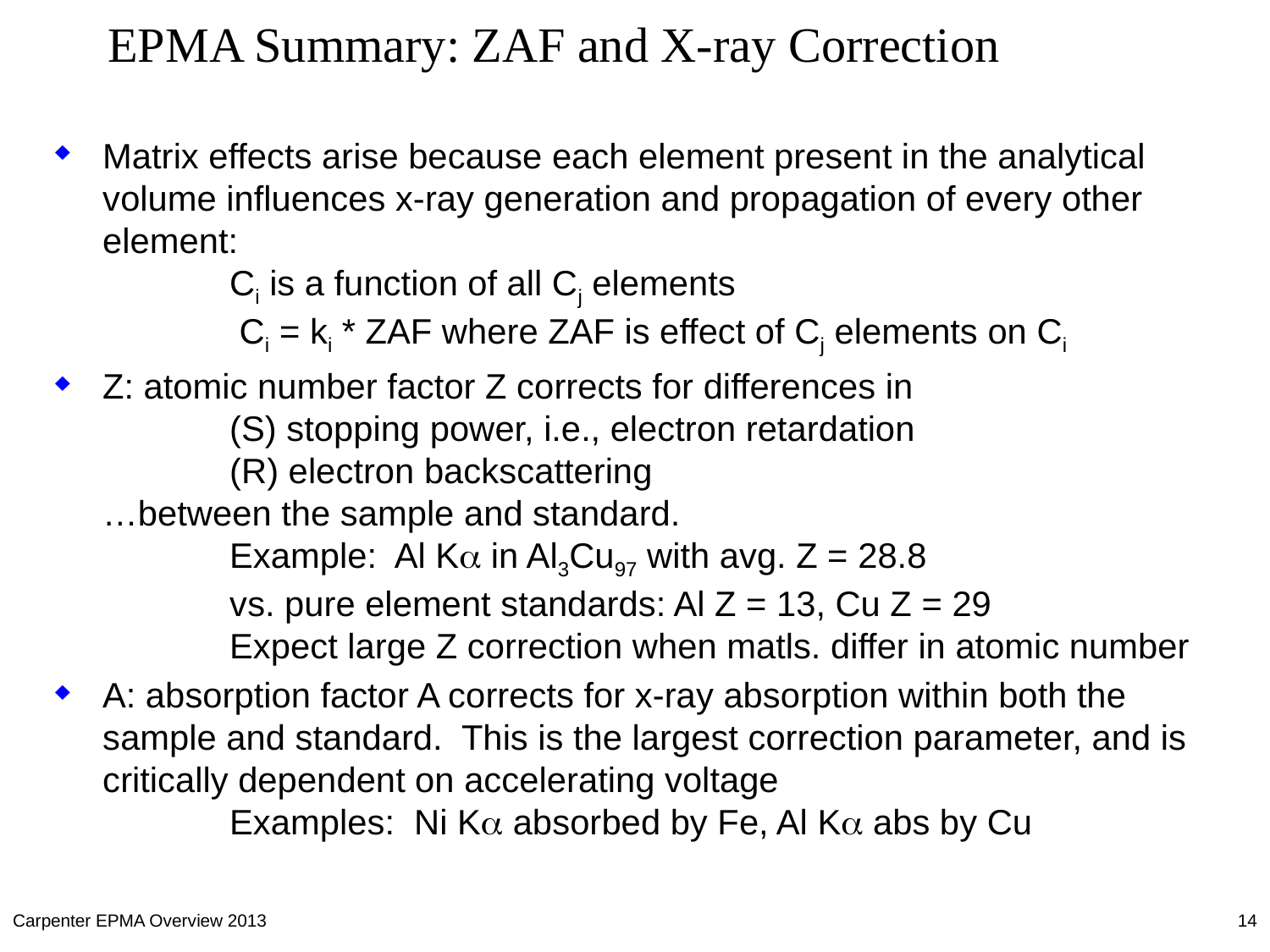

EPMA Summary: ZAF and X-ray Correction
Matrix effects arise because each element present in the analytical volume influences x-ray generation and propagation of every other element:
	Ci is a function of all Cj elements
	 Ci = ki * ZAF where ZAF is effect of Cj elements on Ci
Z: atomic number factor Z corrects for differences in
	(S) stopping power, i.e., electron retardation
	(R) electron backscattering
…between the sample and standard.
	Example:  Al Kα in Al3Cu97 with avg. Z = 28.8
	vs. pure element standards: Al Z = 13, Cu Z = 29
	Expect large Z correction when matls. differ in atomic number
A: absorption factor A corrects for x-ray absorption within both the sample and standard.  This is the largest correction parameter, and is critically dependent on accelerating voltage
	Examples:  Ni Kα absorbed by Fe, Al Kα abs by Cu
Carpenter EPMA Overview 2013
14